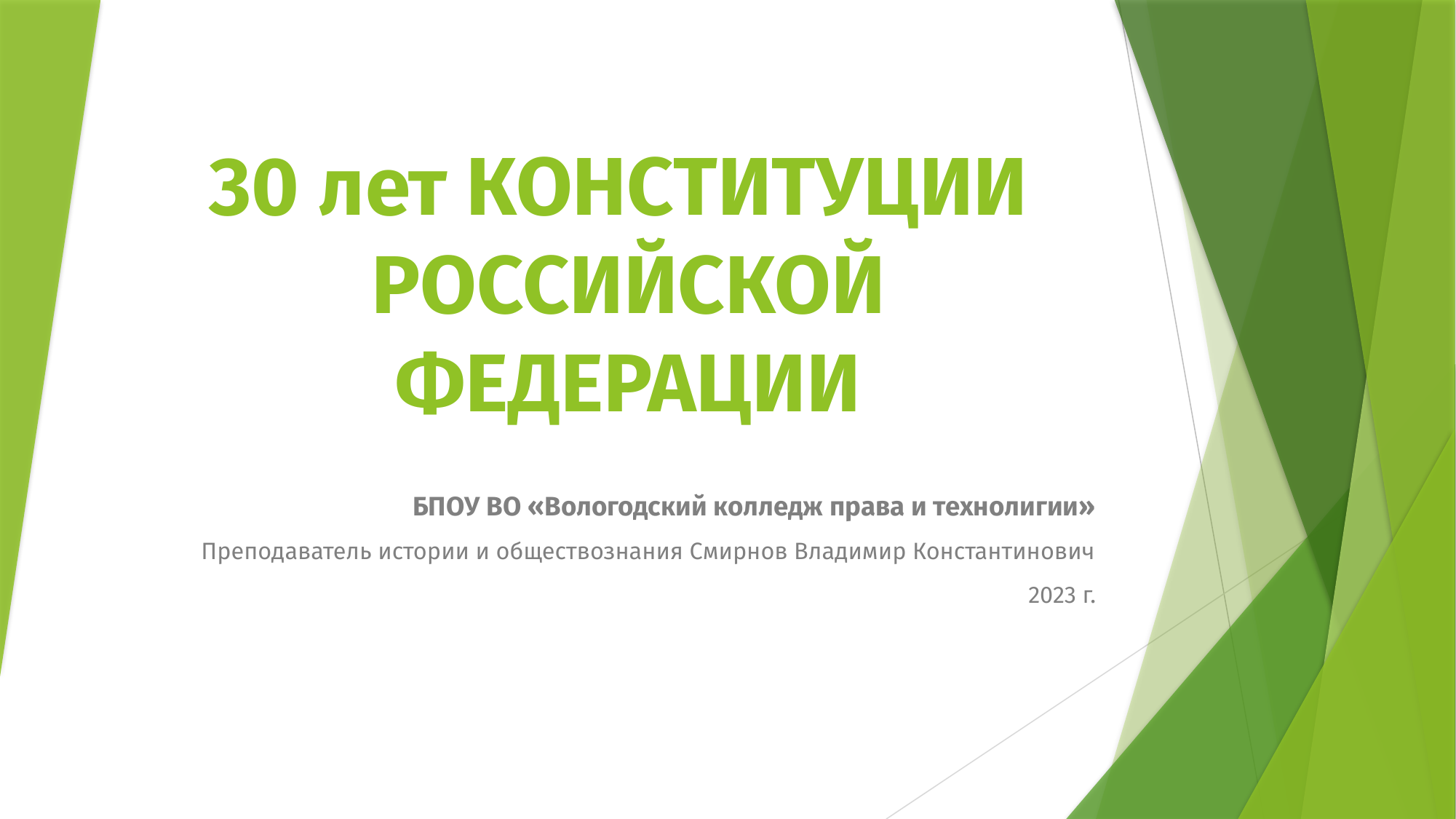

# 30 лет КОНСТИТУЦИИ РОССИЙСКОЙ ФЕДЕРАЦИИ
 БПОУ ВО «Вологодский колледж права и технолигии»
Преподаватель истории и обществознания Смирнов Владимир Константинович
2023 г.